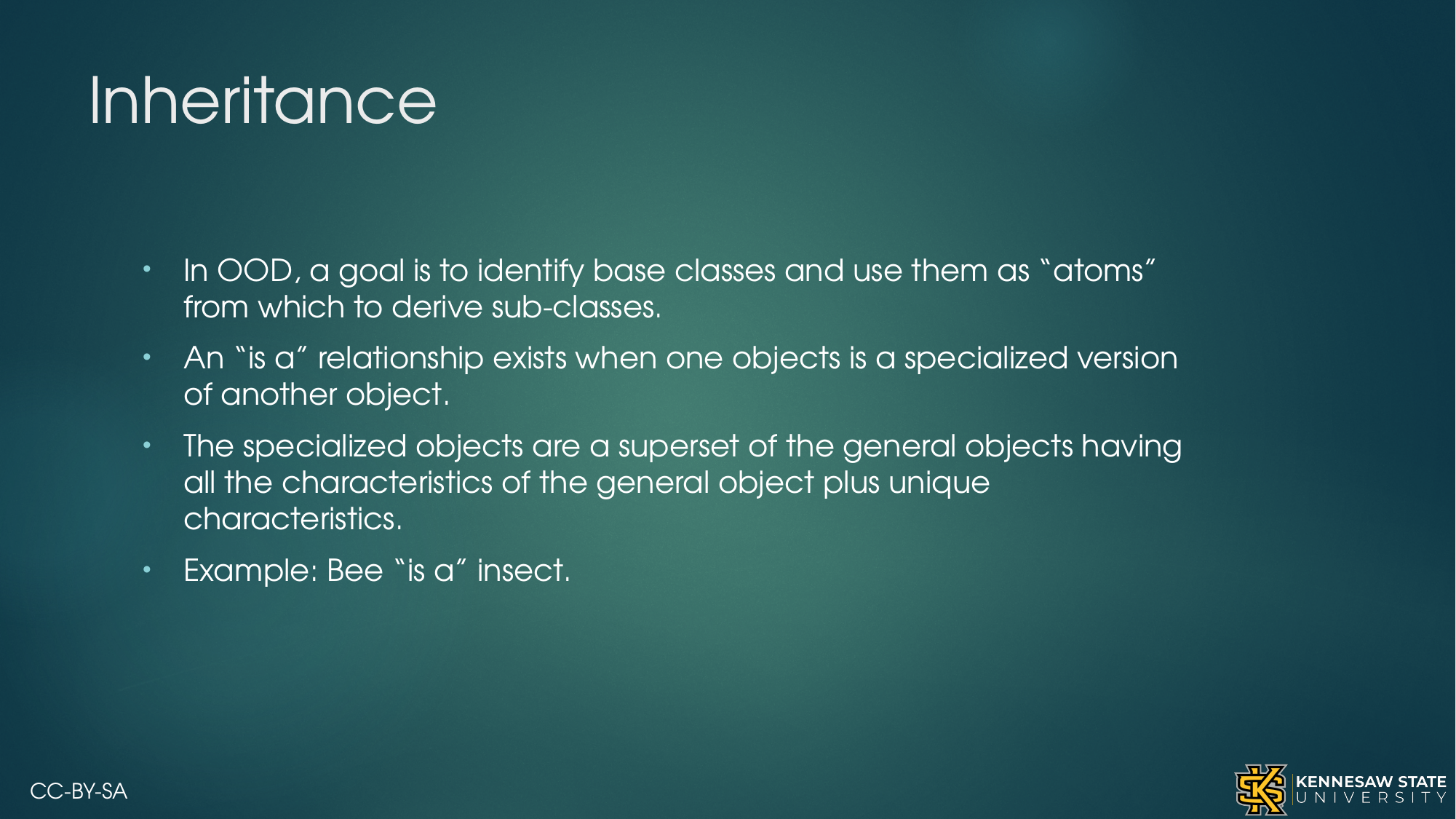

# Inheritance
In OOD, a goal is to identify base classes and use them as “atoms” from which to derive sub-classes.
An “is a” relationship exists when one objects is a specialized version of another object.
The specialized objects are a superset of the general objects having all the characteristics of the general object plus unique characteristics.
Example: Bee “is a” insect.